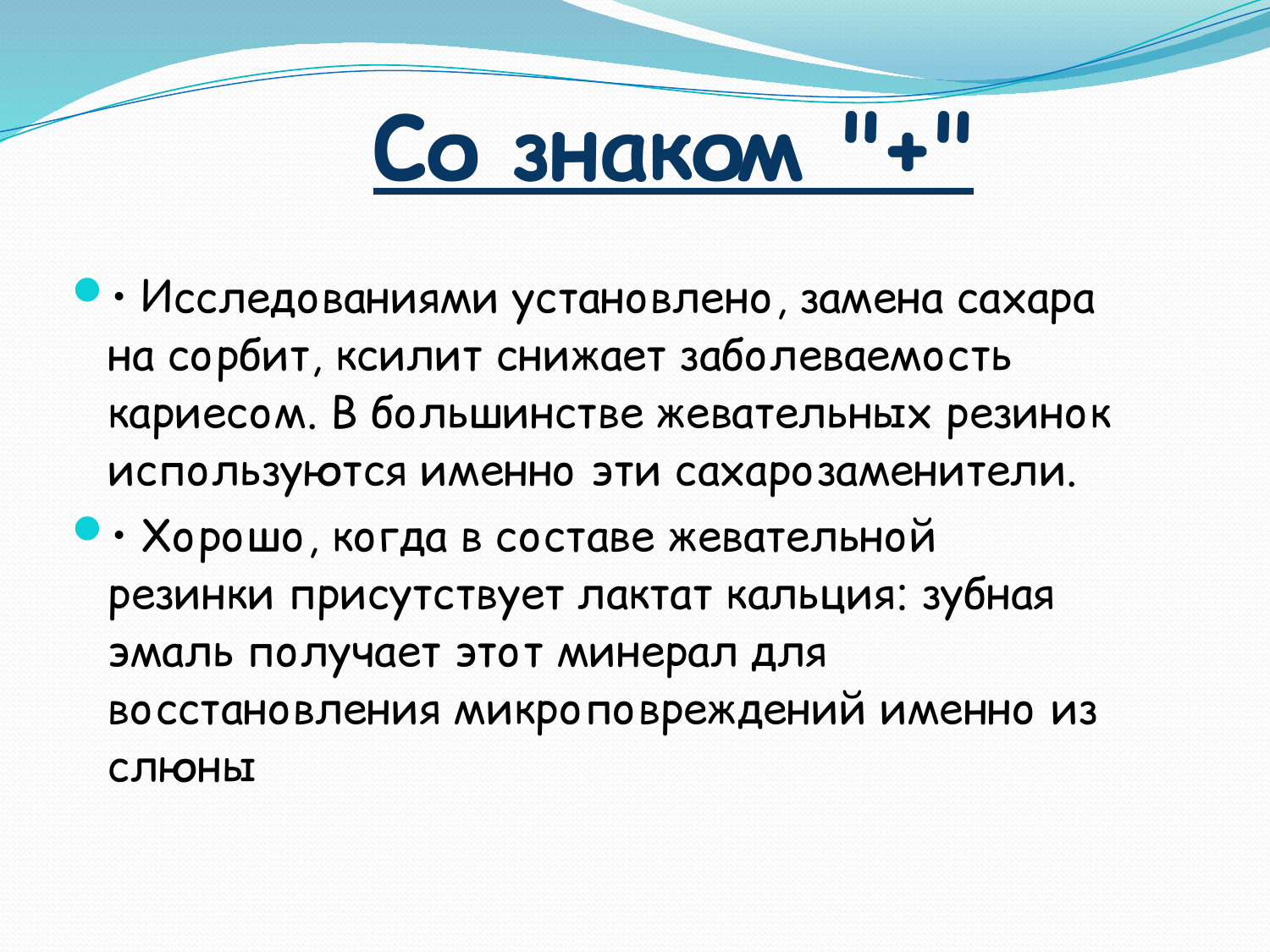

# Со знаком "+"
• Исследованиями установлено, замена сахара на сорбит, ксилит снижает заболеваемость кариесом. В большинстве жевательных резинок используются именно эти сахарозаменители.
• Хорошо, когда в составе жевательной резинки присутствует лактат кальция: зубная эмаль получает этот минерал для восстановления микроповреждений именно из слюны